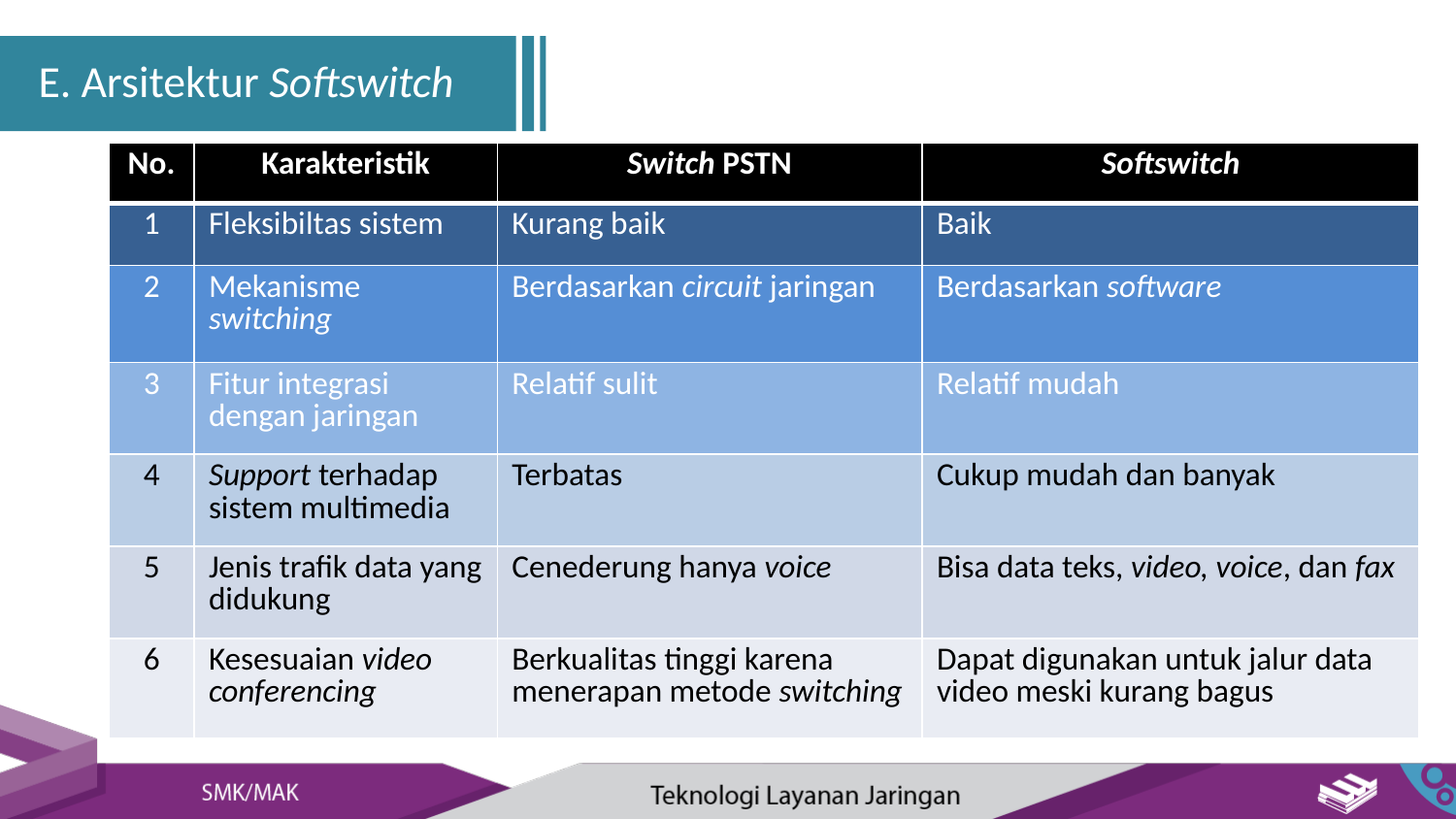

E. Arsitektur Softswitch
| No. | Karakteristik | Switch PSTN | Softswitch |
| --- | --- | --- | --- |
| 1 | Fleksibiltas sistem | Kurang baik | Baik |
| 2 | Mekanisme switching | Berdasarkan circuit jaringan | Berdasarkan software |
| 3 | Fitur integrasi dengan jaringan | Relatif sulit | Relatif mudah |
| 4 | Support terhadap sistem multimedia | Terbatas | Cukup mudah dan banyak |
| 5 | Jenis trafik data yang didukung | Cenederung hanya voice | Bisa data teks, video, voice, dan fax |
| 6 | Kesesuaian video conferencing | Berkualitas tinggi karena menerapan metode switching | Dapat digunakan untuk jalur data video meski kurang bagus |